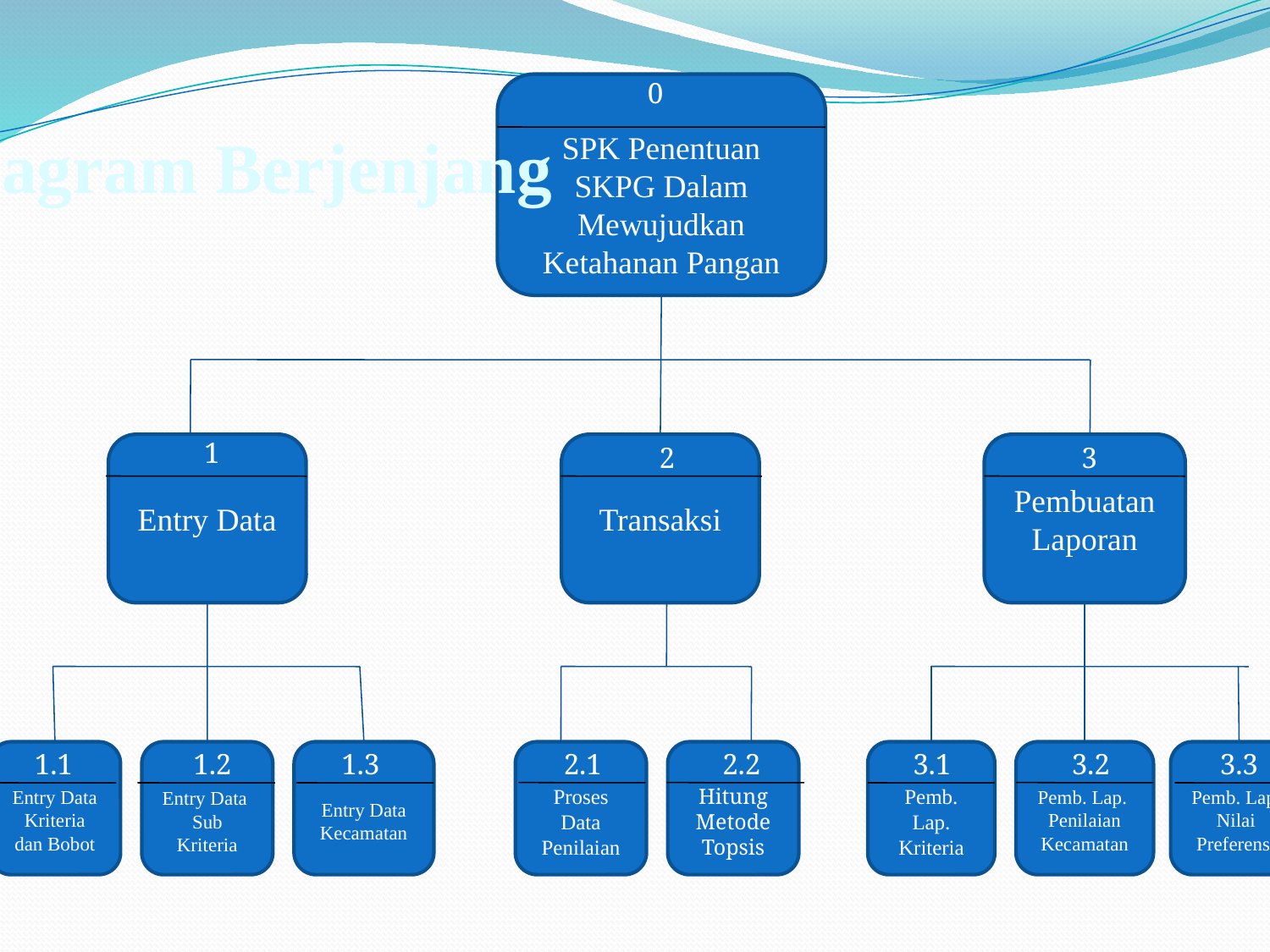

0

SPK Penentuan SKPG Dalam Mewujudkan Ketahanan Pangan
Diagram Berjenjang

1
2
3
Entry Data
Transaksi
Pembuatan Laporan
1.1
1.2
1.3
2.1
2.2
3.1
3.2
3.3

Proses Data Penilaian

Hitung Metode Topsis

Entry Data Kriteria dan Bobot

Entry Data  Sub Kriteria

Entry Data Kecamatan

Pemb. Lap. Kriteria

Pemb. Lap.  Penilaian Kecamatan

Pemb. Lap. Nilai Preferensi